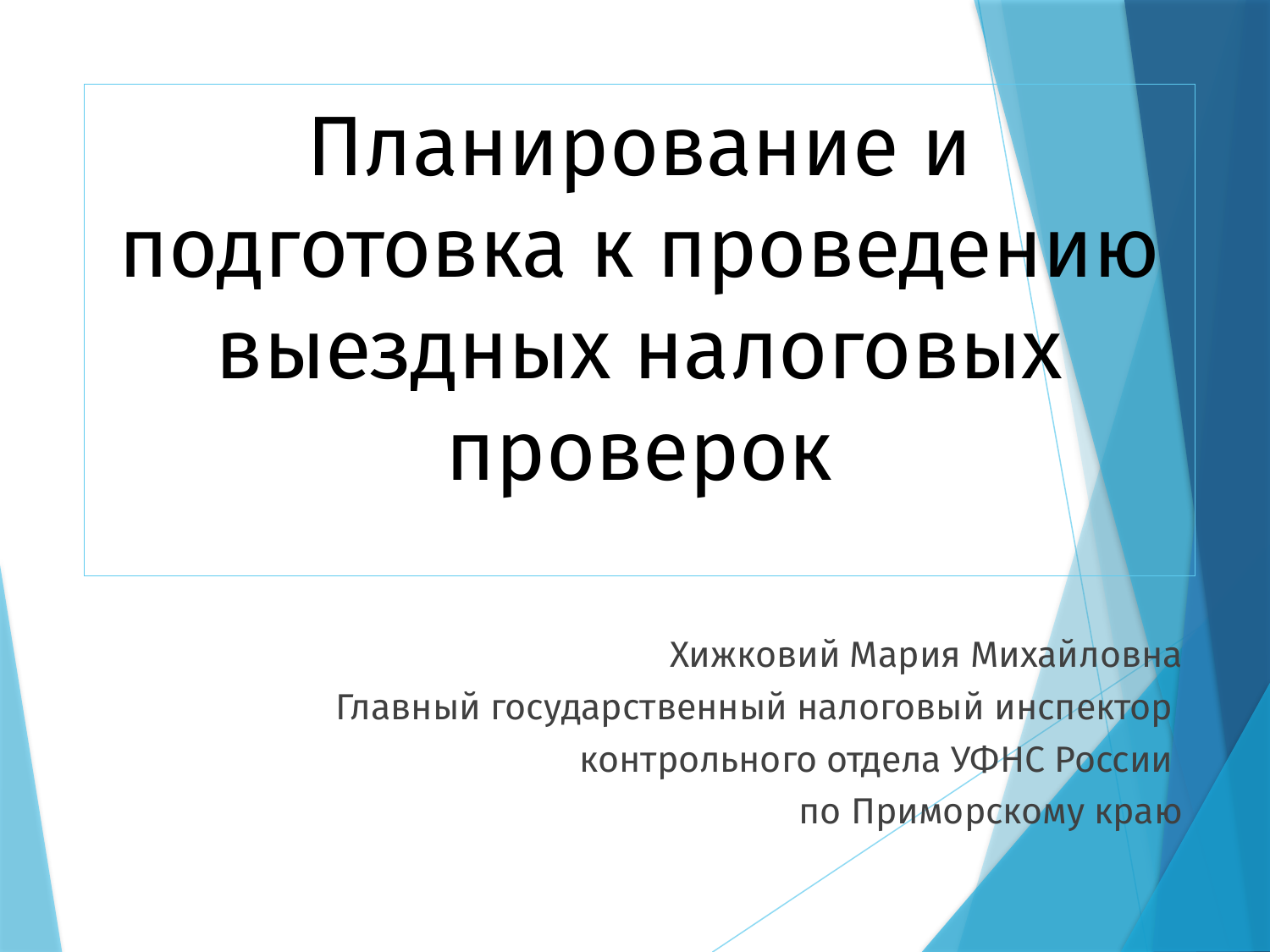

# Планирование и подготовка к проведению выездных налоговых проверок

Хижковий Мария Михайловна
Главный государственный налоговый инспектор
контрольного отдела УФНС России
по Приморскому краю